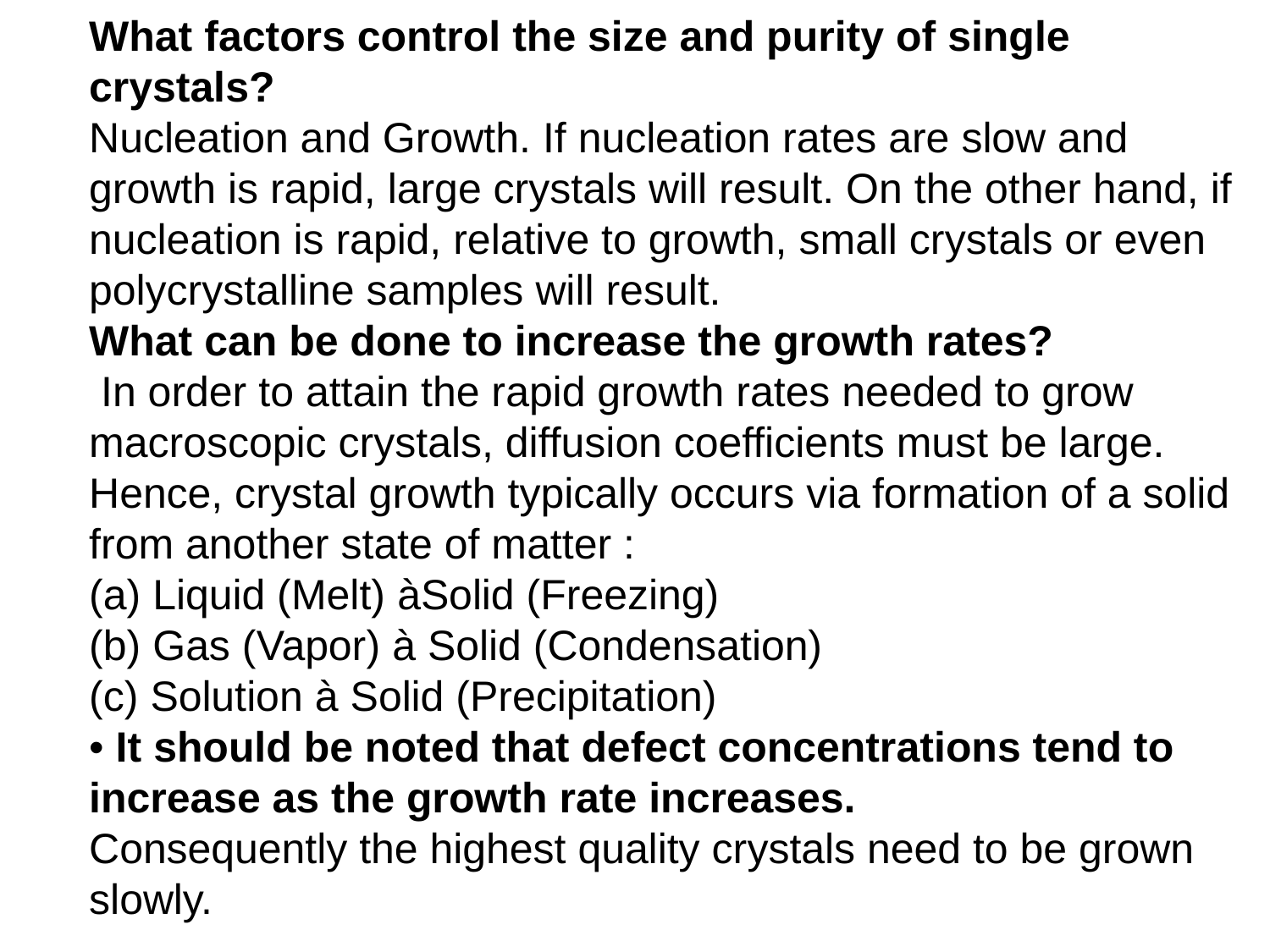

What factors control the size and purity of single crystals?
Nucleation and Growth. If nucleation rates are slow and growth is rapid, large crystals will result. On the other hand, if nucleation is rapid, relative to growth, small crystals or even polycrystalline samples will result.
What can be done to increase the growth rates?
 In order to attain the rapid growth rates needed to grow macroscopic crystals, diffusion coefficients must be large. Hence, crystal growth typically occurs via formation of a solid from another state of matter :
(a) Liquid (Melt) àSolid (Freezing)
(b) Gas (Vapor) à Solid (Condensation)
(c) Solution à Solid (Precipitation)
• It should be noted that defect concentrations tend to increase as the growth rate increases.
Consequently the highest quality crystals need to be grown slowly.